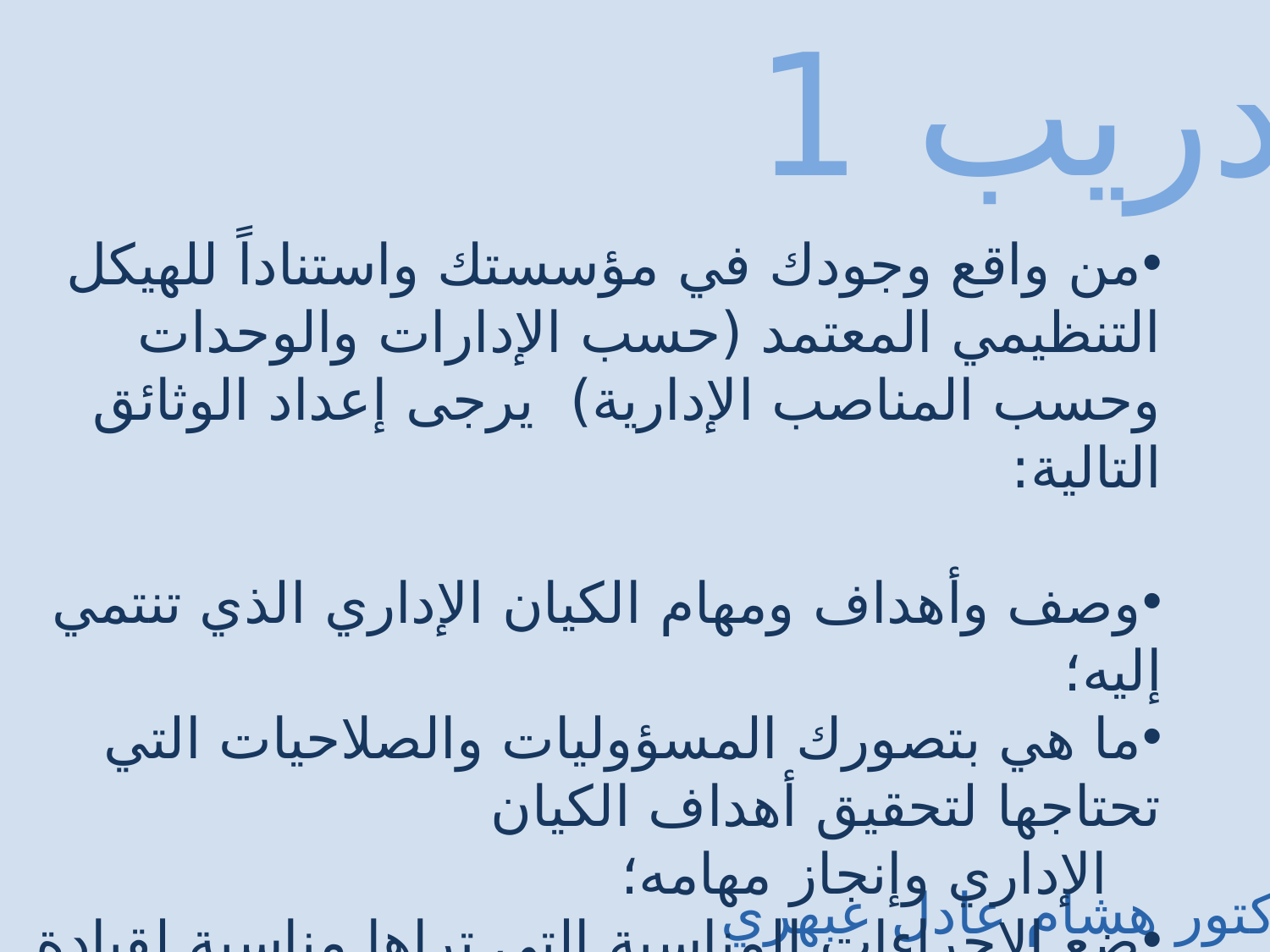

تدريب 1
من واقع وجودك في مؤسستك واستناداً للهيكل التنظيمي المعتمد (حسب الإدارات والوحدات وحسب المناصب الإدارية)  يرجى إعداد الوثائق التالية:

وصف وأهداف ومهام الكيان الإداري الذي تنتمي إليه؛
ما هي بتصورك المسؤوليات والصلاحيات التي تحتاجها لتحقيق أهداف الكيان
   الإداري وإنجاز مهامه؛
ضع الإجراءات المناسبة التي تراها مناسبة لقيادة العمل في الكيان الإداري الذي تنتمي إليه  مقترحاً رسماً توضيحاً لتنفيذ هذه الإجراءات .
الدكتور هشام عادل عبهري